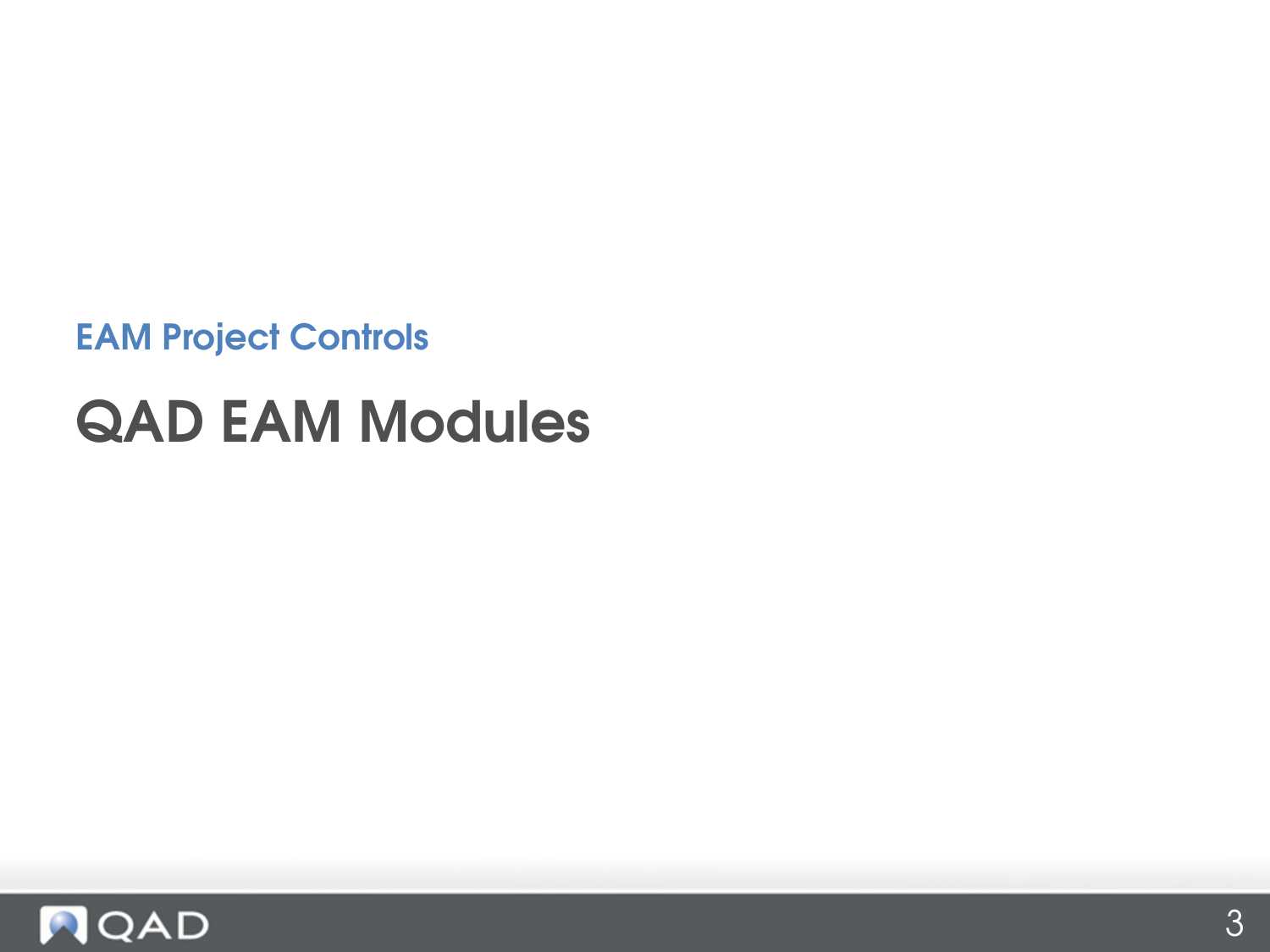

EAM Project Controls
# QAD EAM Modules

3